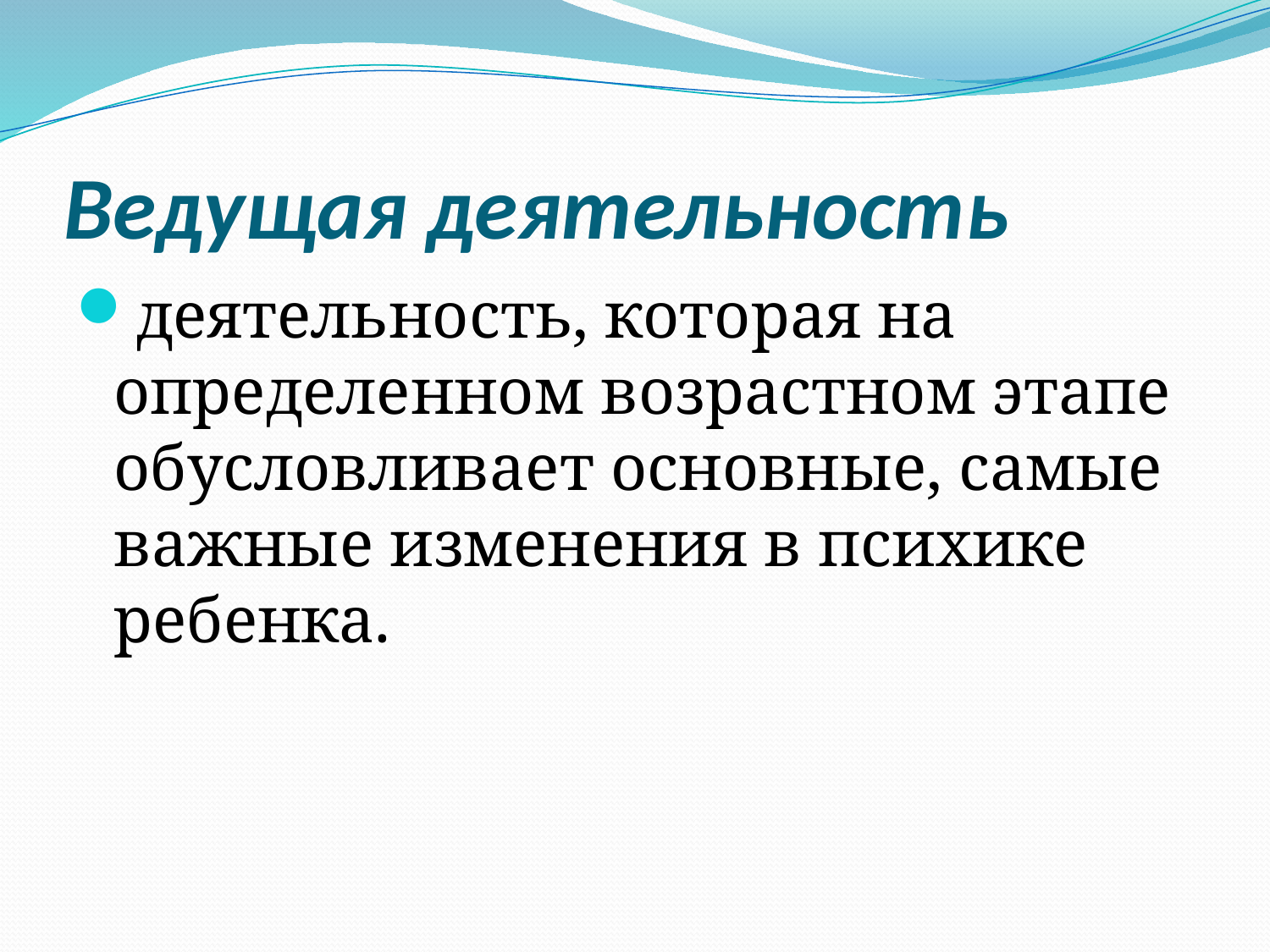

# Ведущая деятельность
деятельность, которая на определенном возрастном этапе обусловливает основные, самые важные изменения в психике ребенка.